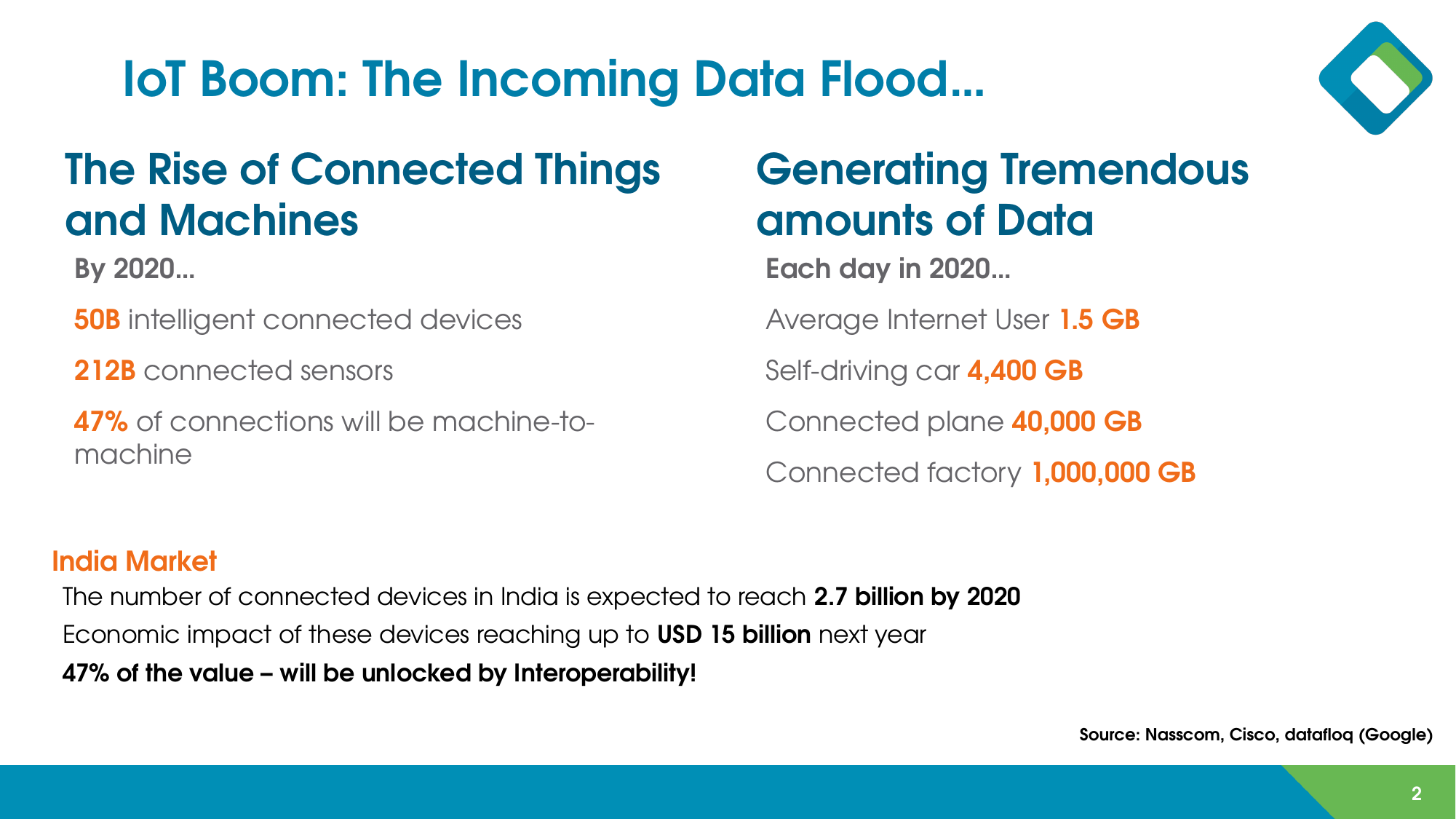

# IoT Boom: The Incoming Data Flood…
The Rise of Connected Things and Machines
Generating Tremendous amounts of Data
By 2020…
50B intelligent connected devices
212B connected sensors
47% of connections will be machine-to-machine
Each day in 2020…
Average Internet User 1.5 GB
Self-driving car 4,400 GB
Connected plane 40,000 GB
Connected factory 1,000,000 GB

India Market
The number of connected devices in India is expected to reach 2.7 billion by 2020
Economic impact of these devices reaching up to USD 15 billion next year
47% of the value – will be unlocked by Interoperability!
Source: Nasscom, Cisco, datafloq (Google)